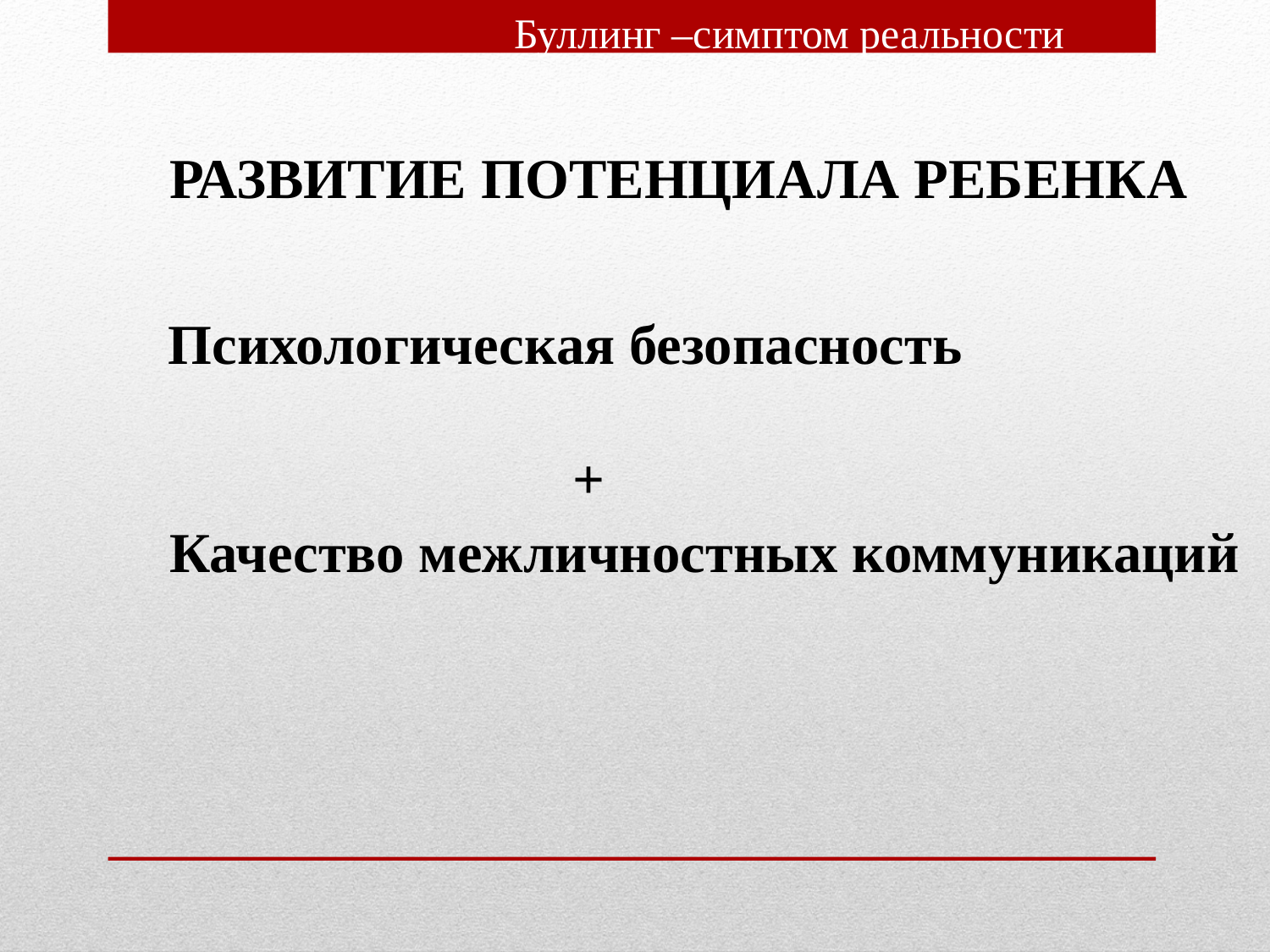

Буллинг –симптом реальности
РАЗВИТИЕ ПОТЕНЦИАЛА РЕБЕНКА
Психологическая безопасность
+
Качество межличностных коммуникаций